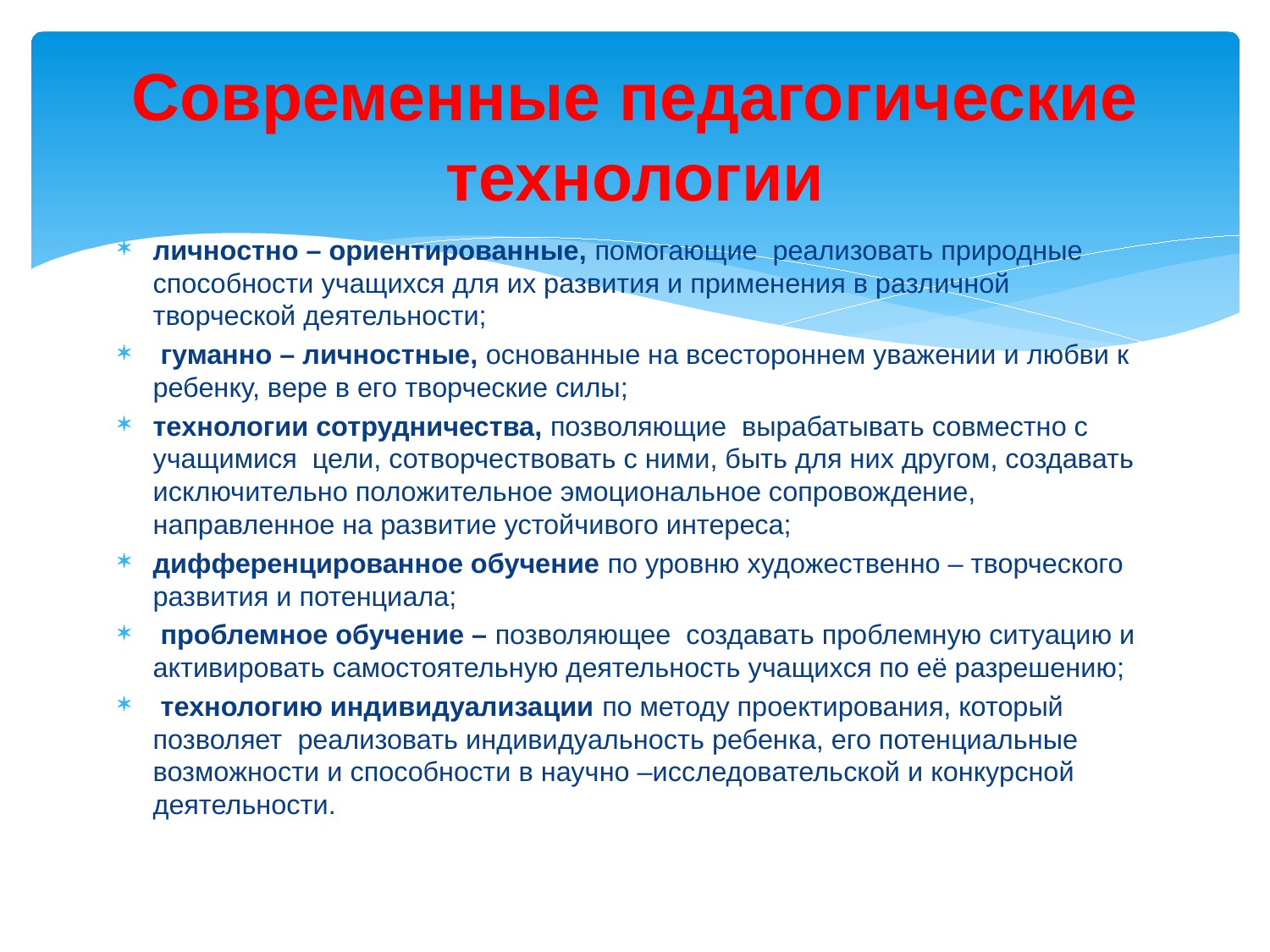

# Современные педагогические технологии
личностно – ориентированные, помогающие  реализовать природные способности учащихся для их развития и применения в различной творческой деятельности;
 гуманно – личностные, основанные на всестороннем уважении и любви к ребенку, вере в его творческие силы;
технологии сотрудничества, позволяющие  вырабатывать совместно с учащимися  цели, сотворчествовать с ними, быть для них другом, создавать исключительно положительное эмоциональное сопровождение, направленное на развитие устойчивого интереса;
дифференцированное обучение по уровню художественно – творческого развития и потенциала;
 проблемное обучение – позволяющее  создавать проблемную ситуацию и активировать самостоятельную деятельность учащихся по её разрешению;
 технологию индивидуализации по методу проектирования, который позволяет  реализовать индивидуальность ребенка, его потенциальные возможности и способности в научно –исследовательской и конкурсной  деятельности.